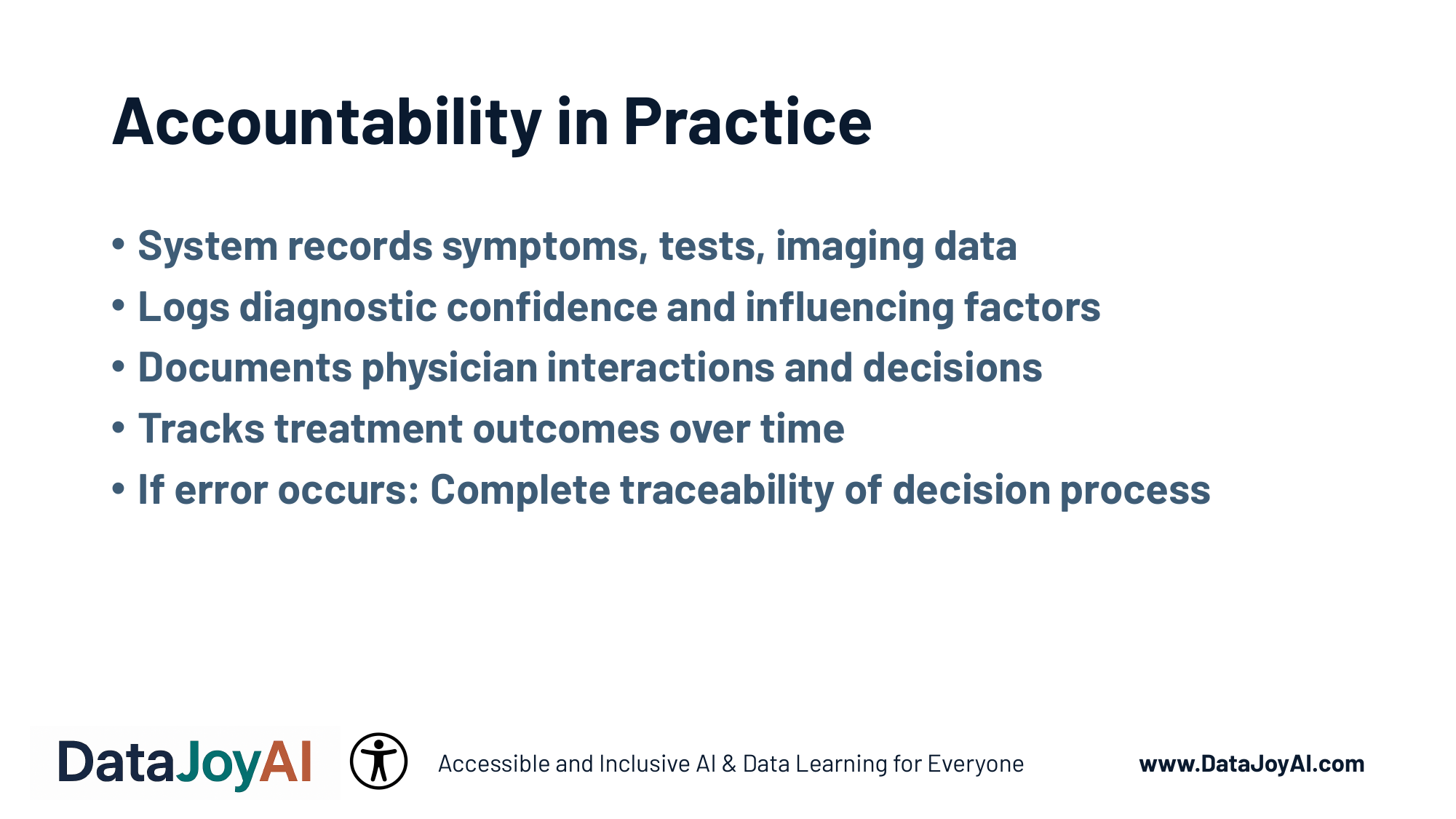

# Accountability in Practice
System records symptoms, tests, imaging data
Logs diagnostic confidence and influencing factors
Documents physician interactions and decisions
Tracks treatment outcomes over time
If error occurs: Complete traceability of decision process